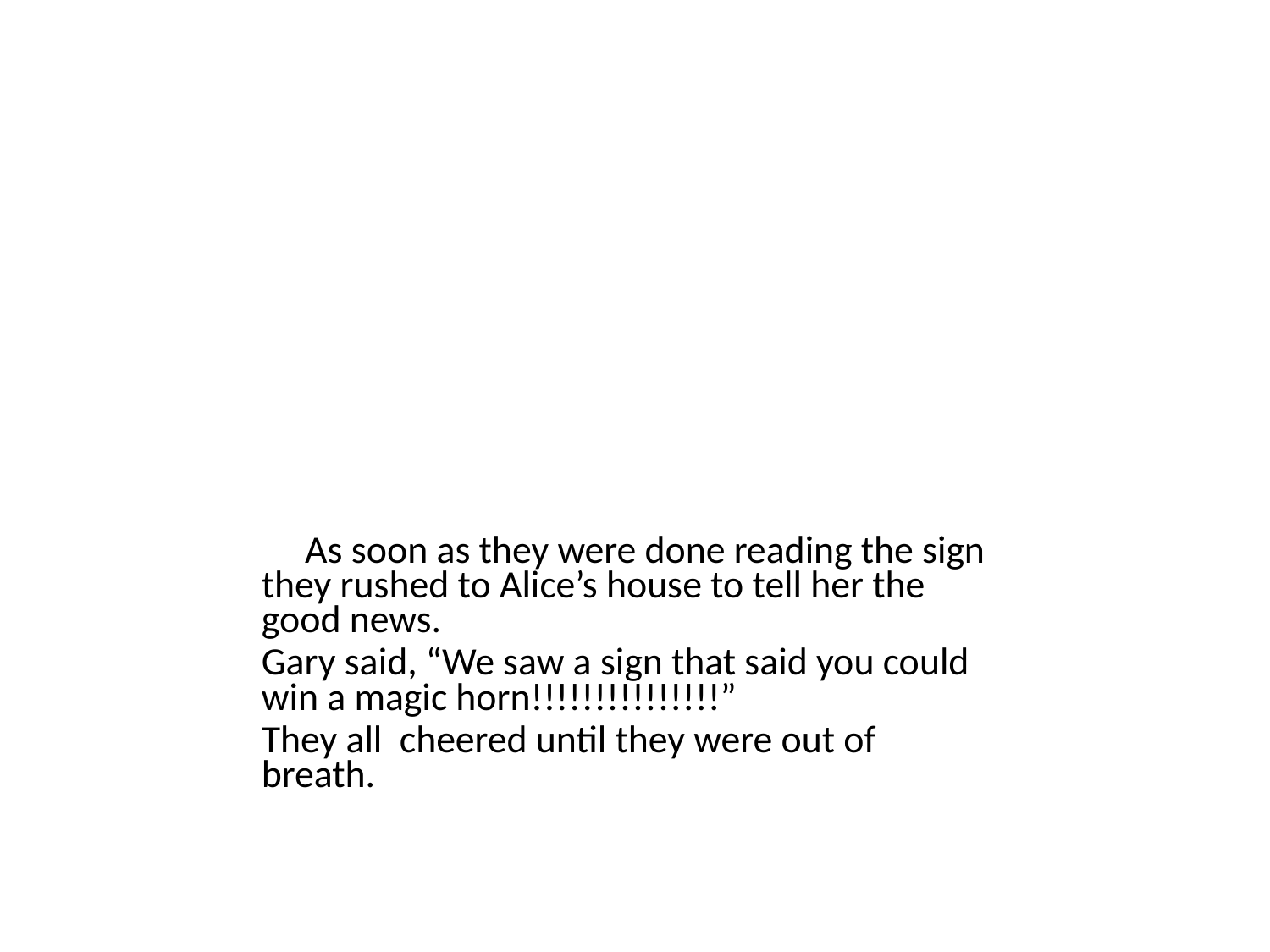

As soon as they were done reading the sign they rushed to Alice’s house to tell her the good news.
Gary said, “We saw a sign that said you could win a magic horn!!!!!!!!!!!!!!!”
They all  cheered until they were out of breath.